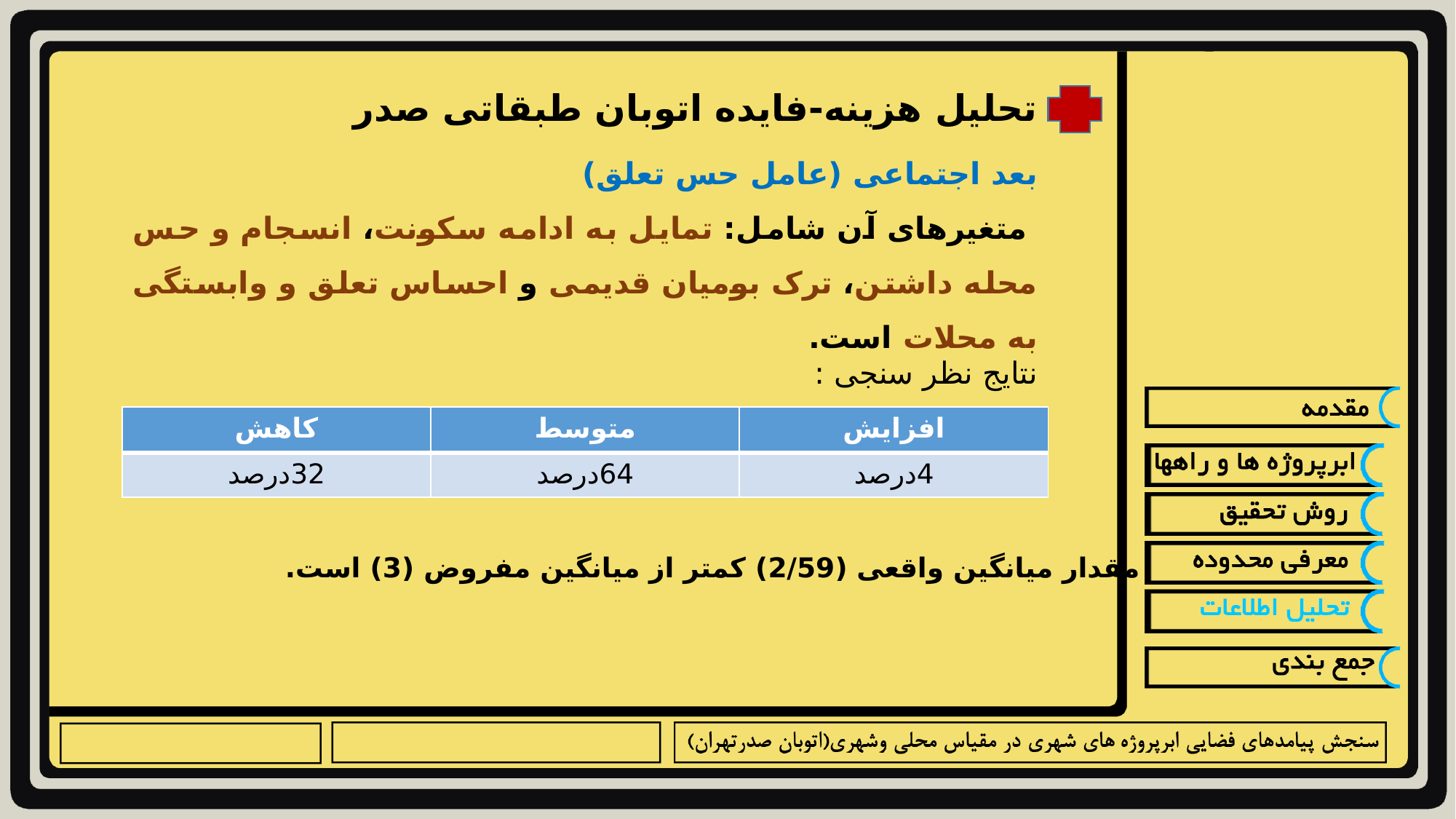

تحلیل هزینه-فایده اتوبان طبقاتی صدر

بعد اجتماعی (عامل حس تعلق)
 متغیرهای آن شامل: تمایل به ادامه سکونت، انسجام و حس محله داشتن، ترک بومیان قدیمی و احساس تعلق و وابستگی به محلات است.
نتایج نظر سنجی :
| کاهش | متوسط | افزایش |
| --- | --- | --- |
| 32درصد | 64درصد | 4درصد |
مقدار میانگین واقعی (2/59) کمتر از میانگین مفروض (3) است.